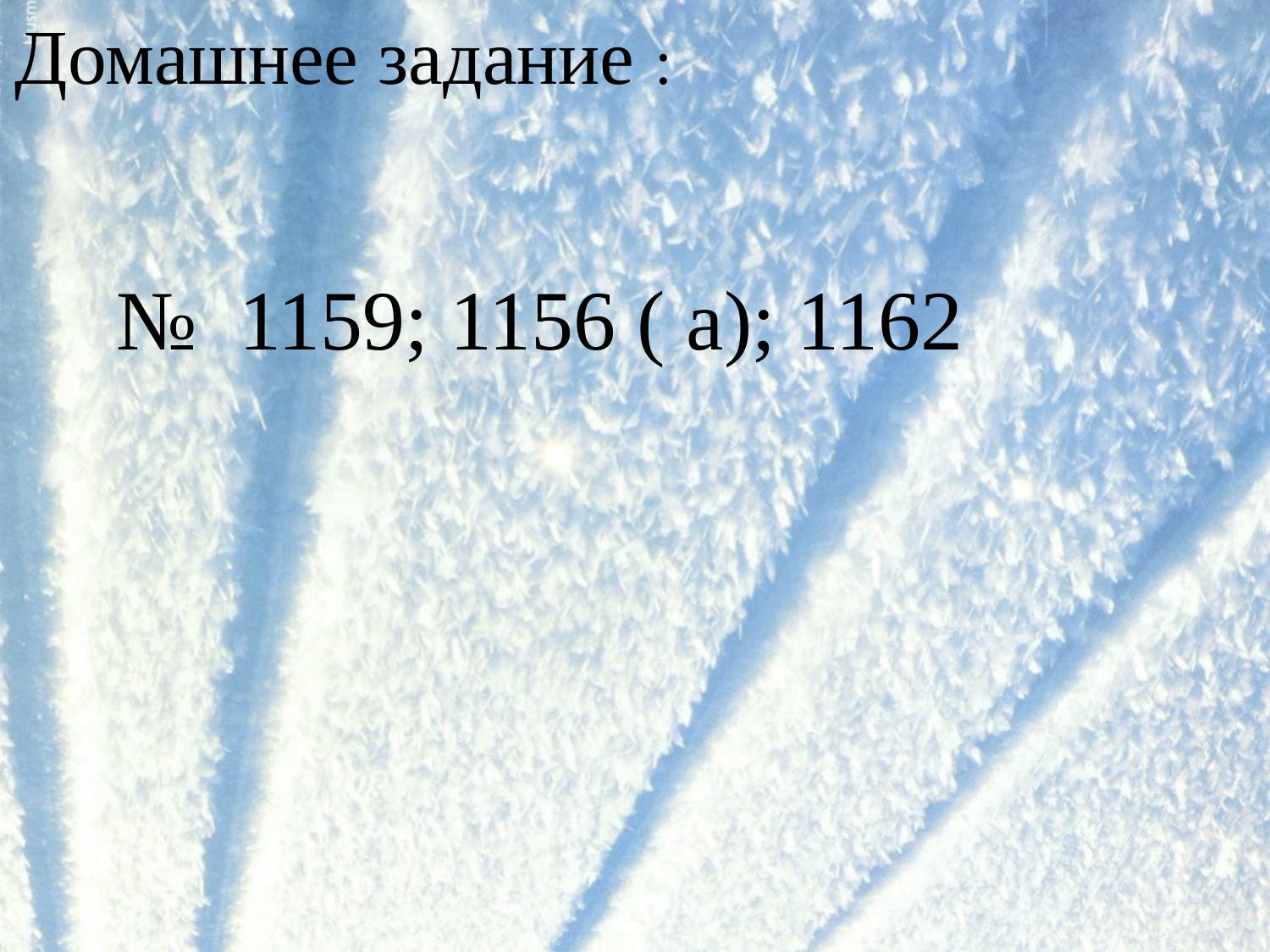

Домашнее задание :
№  1159; 1156 ( а); 1162